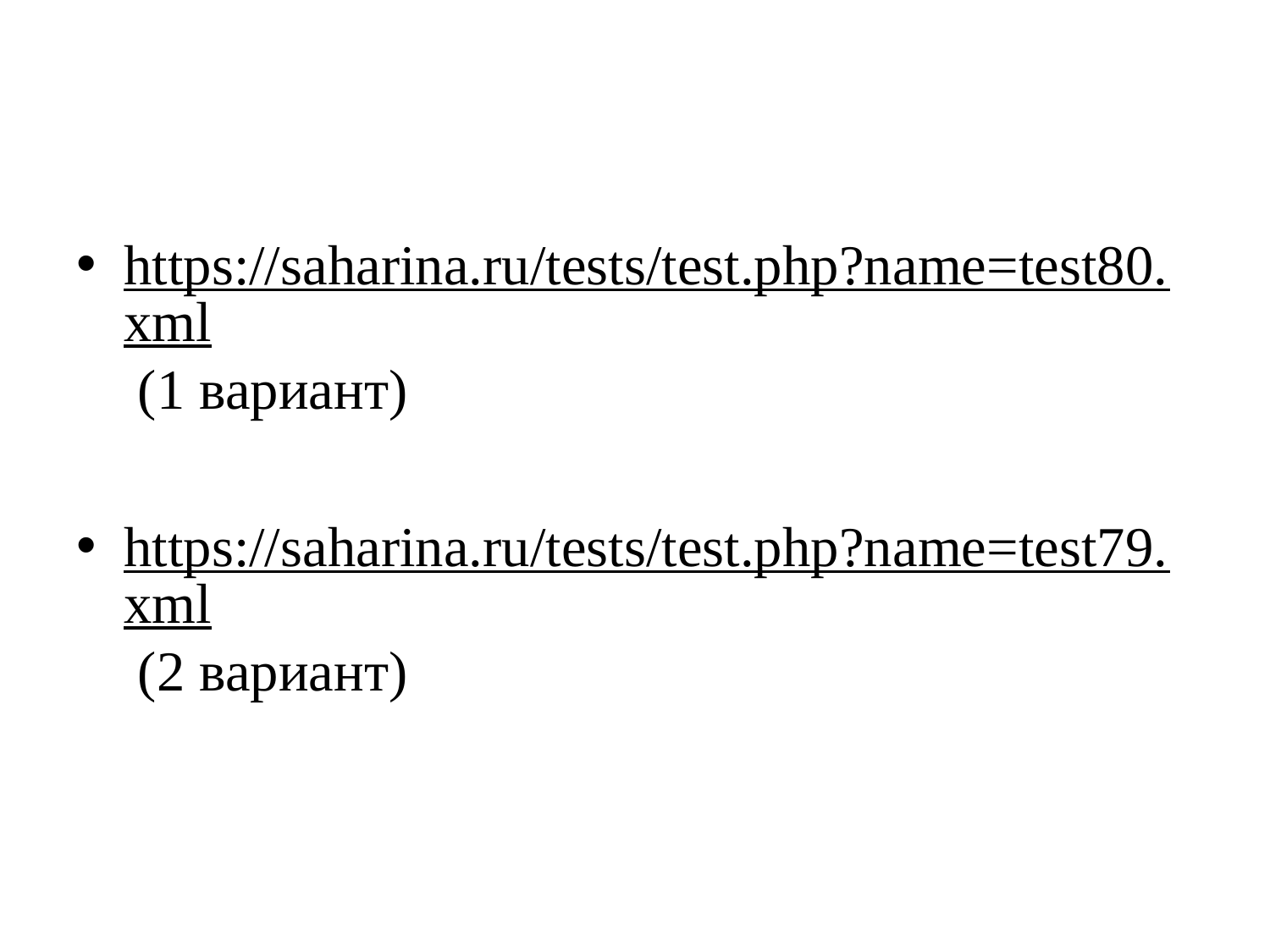

#
https://saharina.ru/tests/test.php?name=test80.xml (1 вариант)

https://saharina.ru/tests/test.php?name=test79.xml (2 вариант)